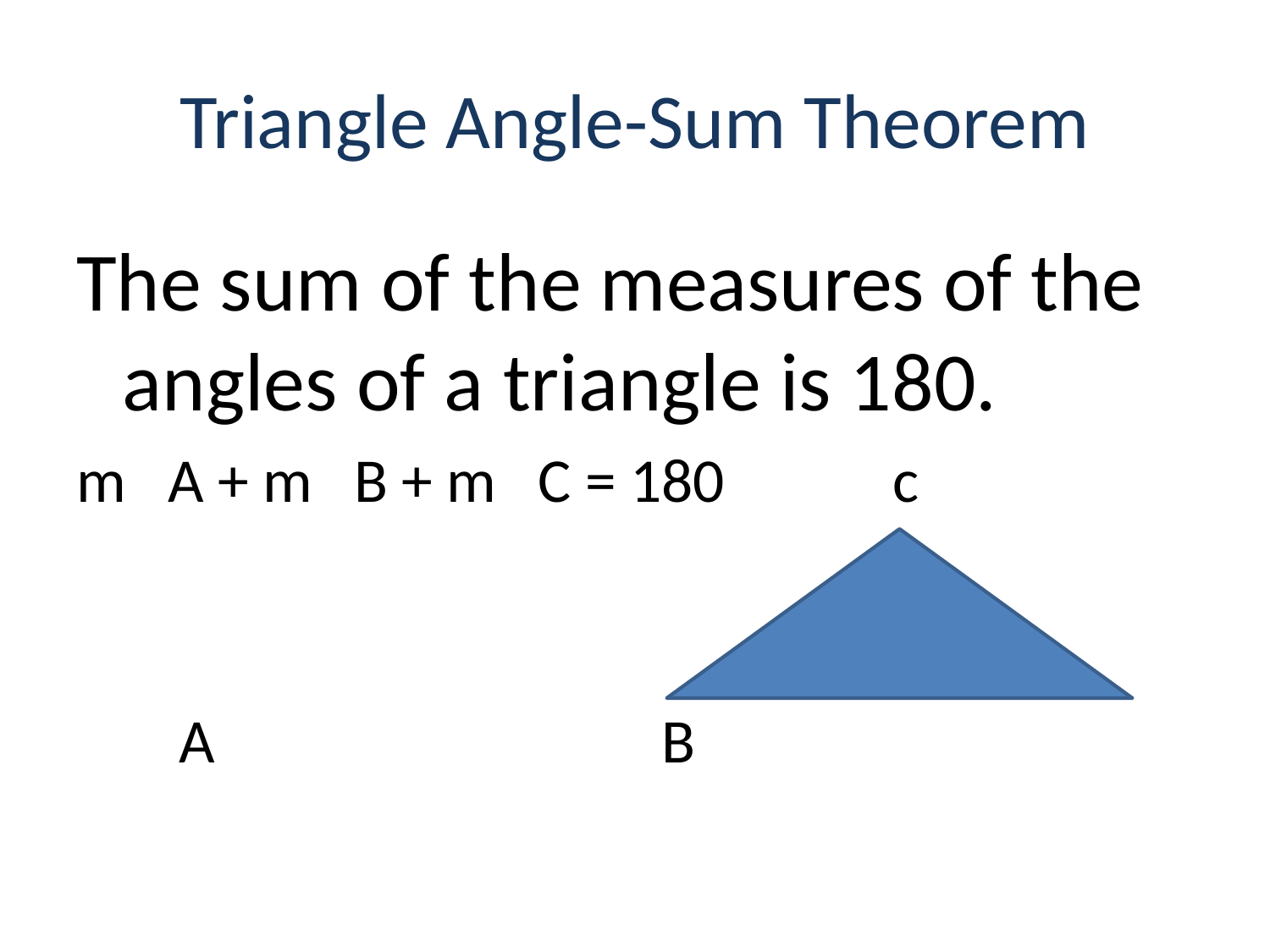

# Triangle Angle-Sum Theorem
The sum of the measures of the angles of a triangle is 180.
m   A + m   B + m   C = 180            c

					    A                                B